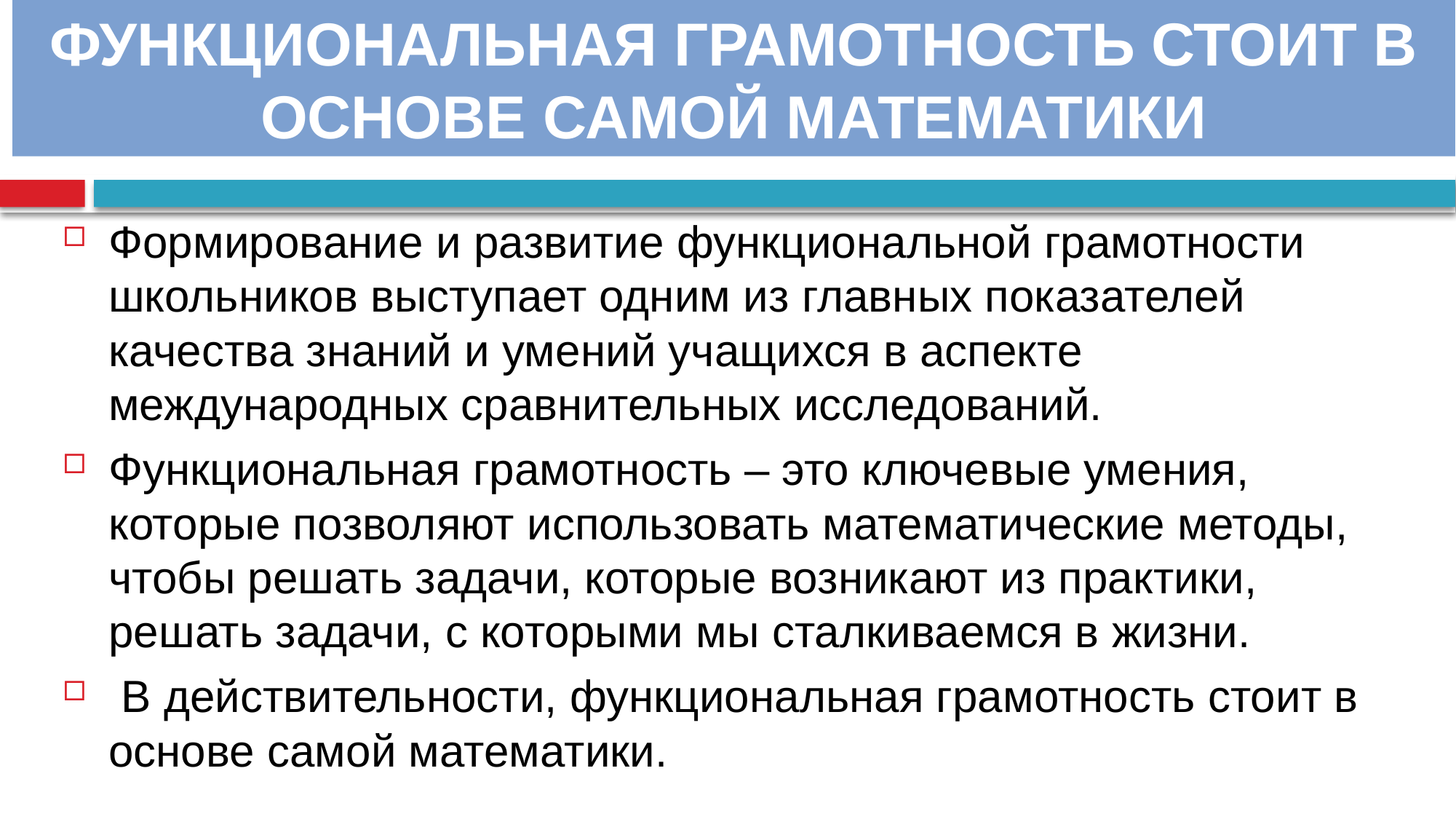

ФУНКЦИОНАЛЬНАЯ ГРАМОТНОСТЬ СТОИТ В ОСНОВЕ САМОЙ МАТЕМАТИКИ
Формирование и развитие функциональной грамотности школьников выступает одним из главных показателей качества знаний и умений учащихся в аспекте международных сравнительных исследований.
Функциональная грамотность – это ключевые умения, которые позволяют использовать математические методы, чтобы решать задачи, которые возникают из практики, решать задачи, с которыми мы сталкиваемся в жизни.
 В действительности, функциональная грамотность стоит в основе самой математики.